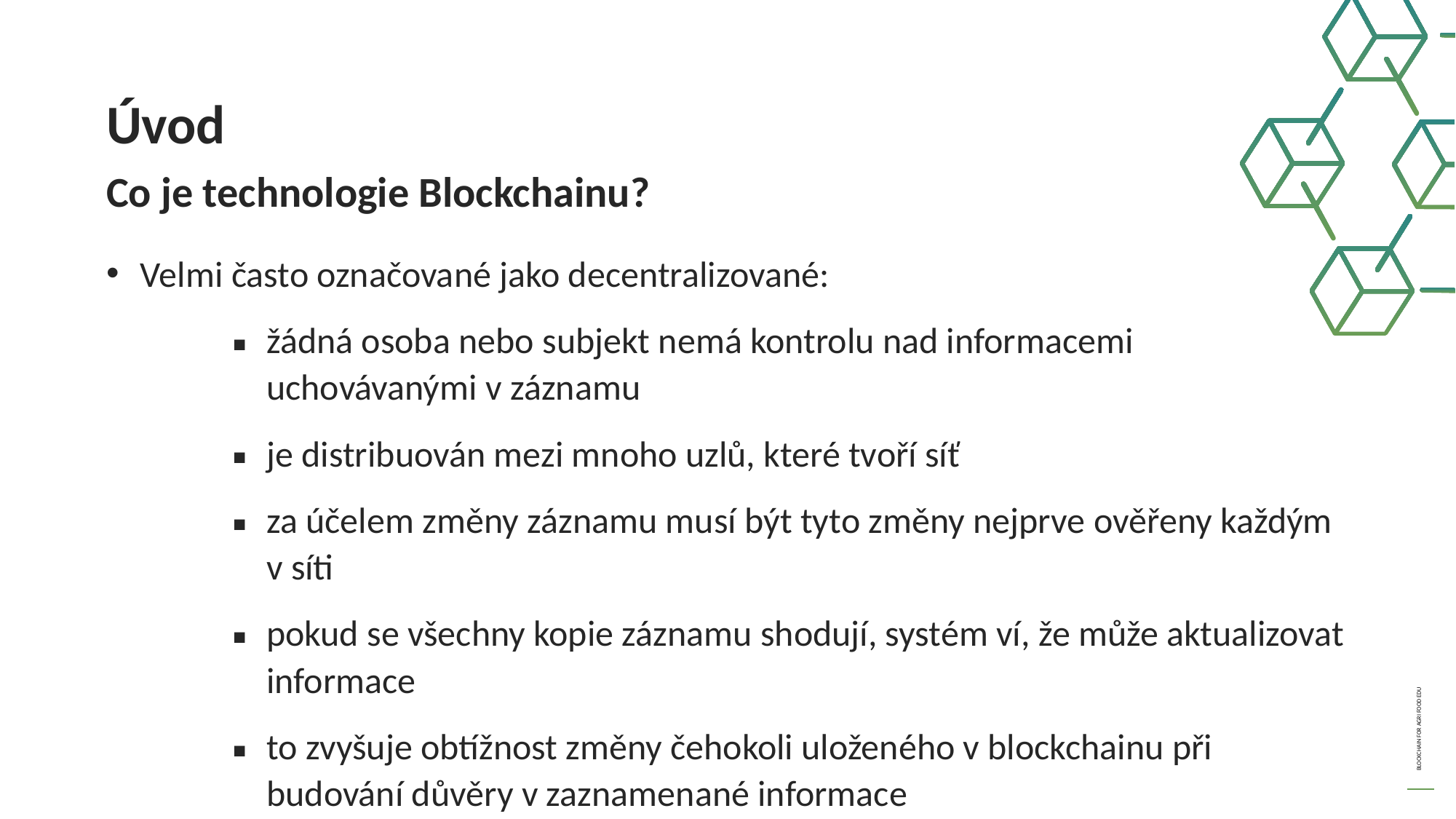

Úvod
Co je technologie Blockchainu?
Velmi často označované jako decentralizované:
žádná osoba nebo subjekt nemá kontrolu nad informacemi uchovávanými v záznamu
je distribuován mezi mnoho uzlů, které tvoří síť
za účelem změny záznamu musí být tyto změny nejprve ověřeny každým v síti
pokud se všechny kopie záznamu shodují, systém ví, že může aktualizovat informace
to zvyšuje obtížnost změny čehokoli uloženého v blockchainu při budování důvěry v zaznamenané informace